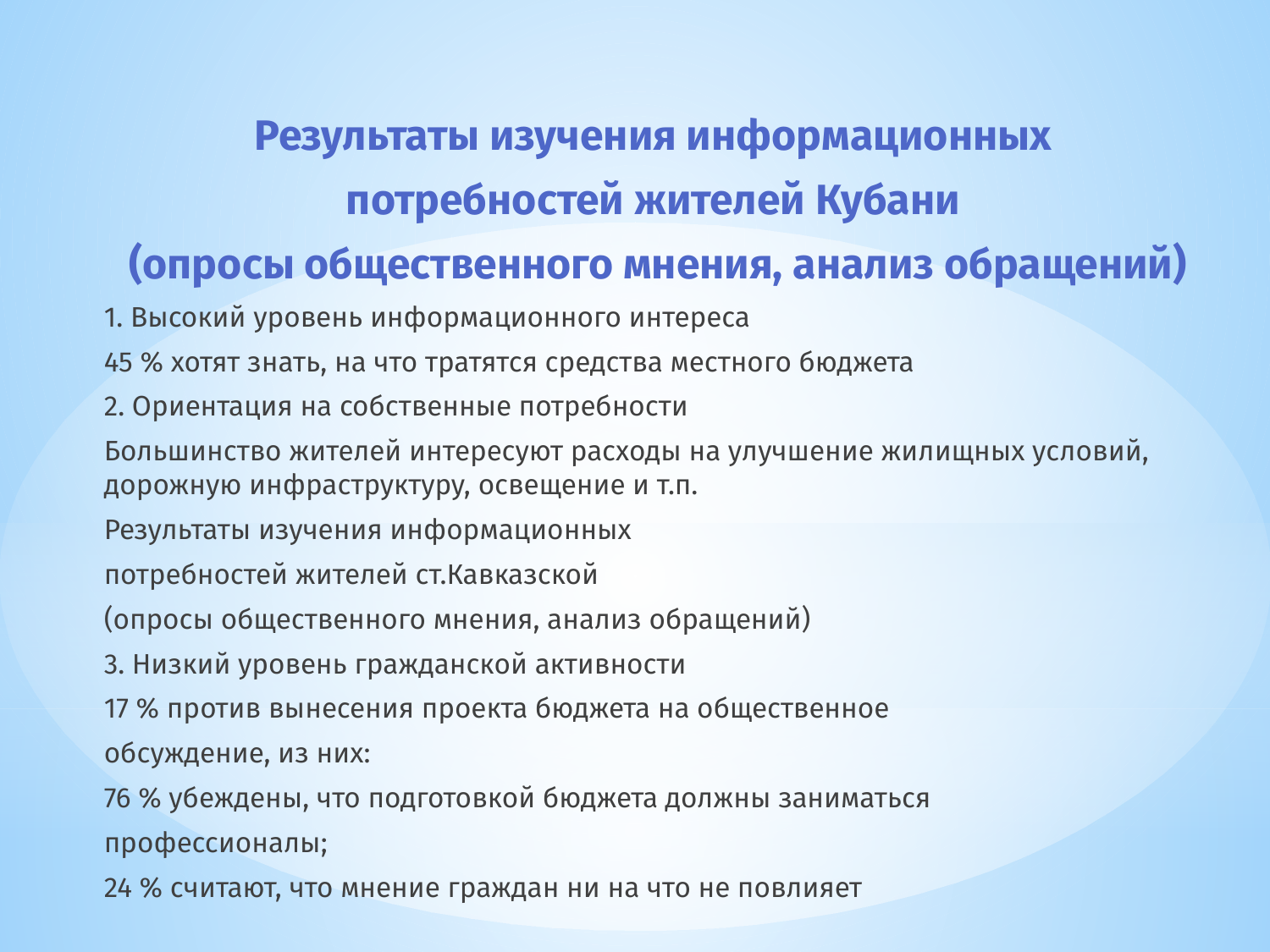

Результаты изучения информационных
потребностей жителей Кубани
(опросы общественного мнения, анализ обращений)
1. Высокий уровень информационного интереса
45 % хотят знать, на что тратятся средства местного бюджета
2. Ориентация на собственные потребности
Большинство жителей интересуют расходы на улучшение жилищных условий, дорожную инфраструктуру, освещение и т.п.
Результаты изучения информационных
потребностей жителей ст.Кавказской
(опросы общественного мнения, анализ обращений)
3. Низкий уровень гражданской активности
17 % против вынесения проекта бюджета на общественное
обсуждение, из них:
76 % убеждены, что подготовкой бюджета должны заниматься
профессионалы;
24 % считают, что мнение граждан ни на что не повлияет